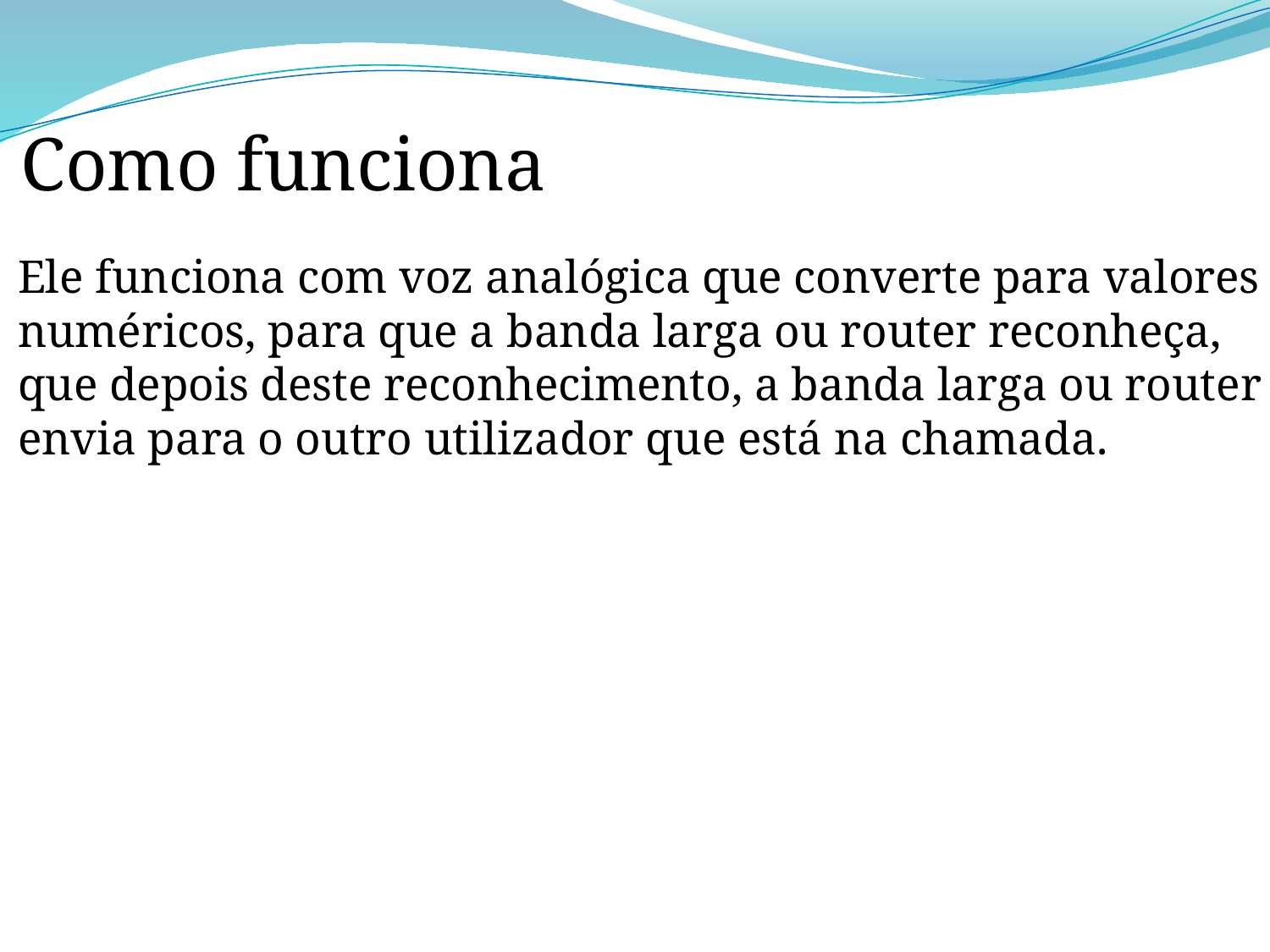

Como funciona
Ele funciona com voz analógica que converte para valores numéricos, para que a banda larga ou router reconheça, que depois deste reconhecimento, a banda larga ou router envia para o outro utilizador que está na chamada.